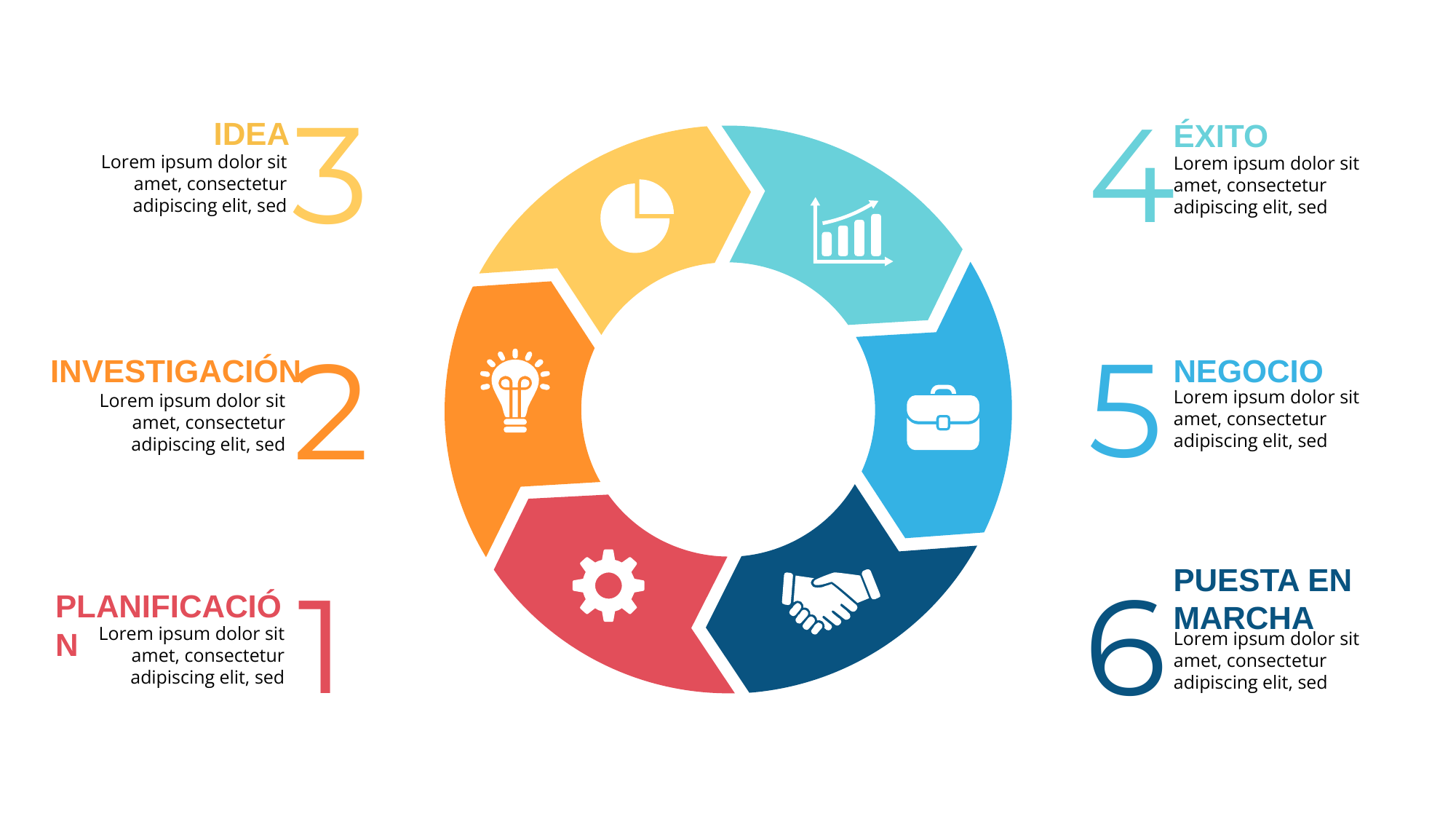

3
4
IDEA
ÉXITO

Lorem ipsum dolor sit amet, consectetur adipiscing elit, sed
Lorem ipsum dolor sit amet, consectetur adipiscing elit, sed

2
5

INVESTIGACIÓN
NEGOCIO
Lorem ipsum dolor sit amet, consectetur adipiscing elit, sed
Lorem ipsum dolor sit amet, consectetur adipiscing elit, sed

PUESTA EN MARCHA
6
1

PLANIFICACIÓN
Lorem ipsum dolor sit amet, consectetur adipiscing elit, sed
Lorem ipsum dolor sit amet, consectetur adipiscing elit, sed